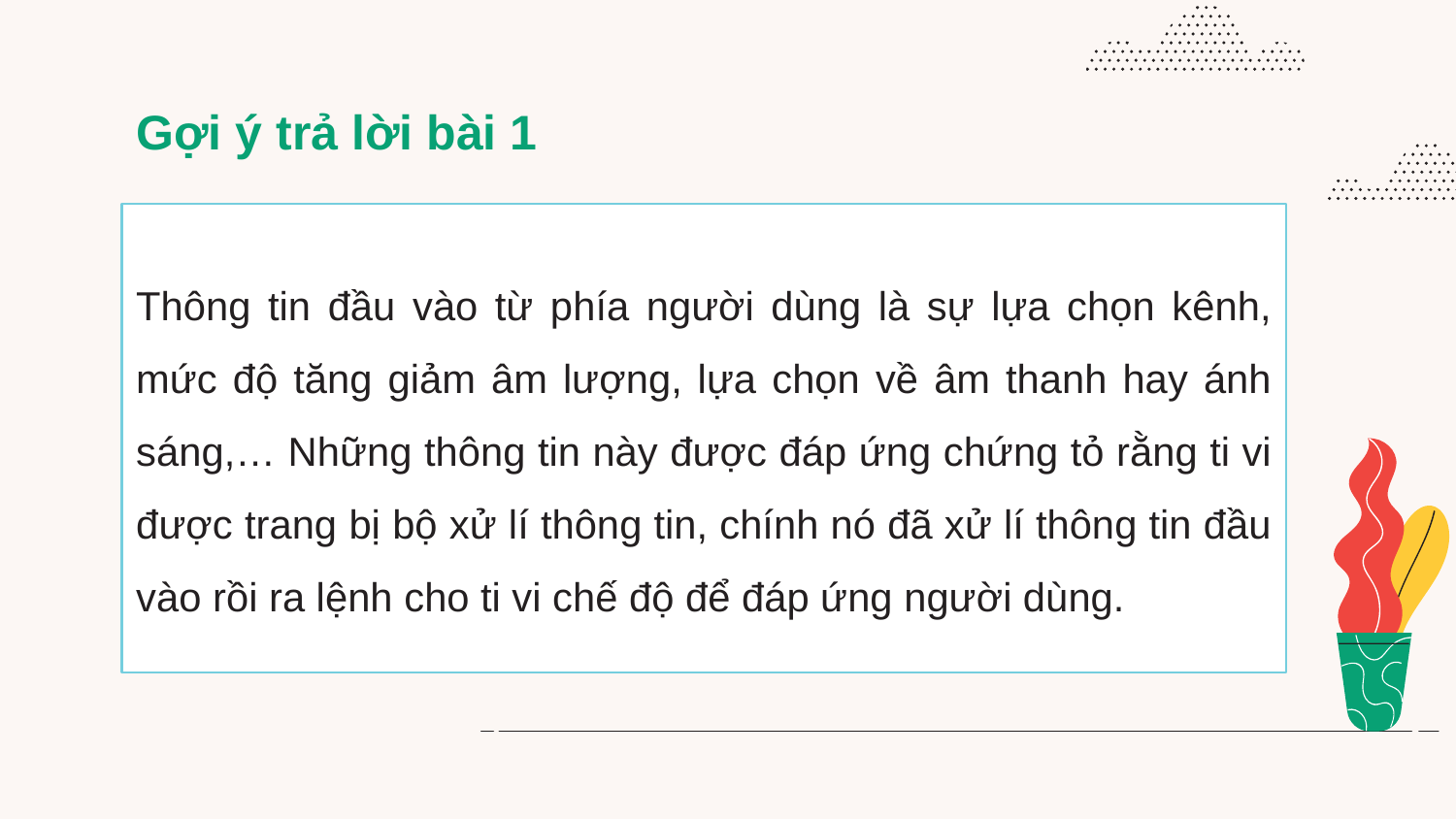

# Gợi ý trả lời bài 1
Thông tin đầu vào từ phía người dùng là sự lựa chọn kênh, mức độ tăng giảm âm lượng, lựa chọn về âm thanh hay ánh sáng,… Những thông tin này được đáp ứng chứng tỏ rằng ti vi được trang bị bộ xử lí thông tin, chính nó đã xử lí thông tin đầu vào rồi ra lệnh cho ti vi chế độ để đáp ứng người dùng.